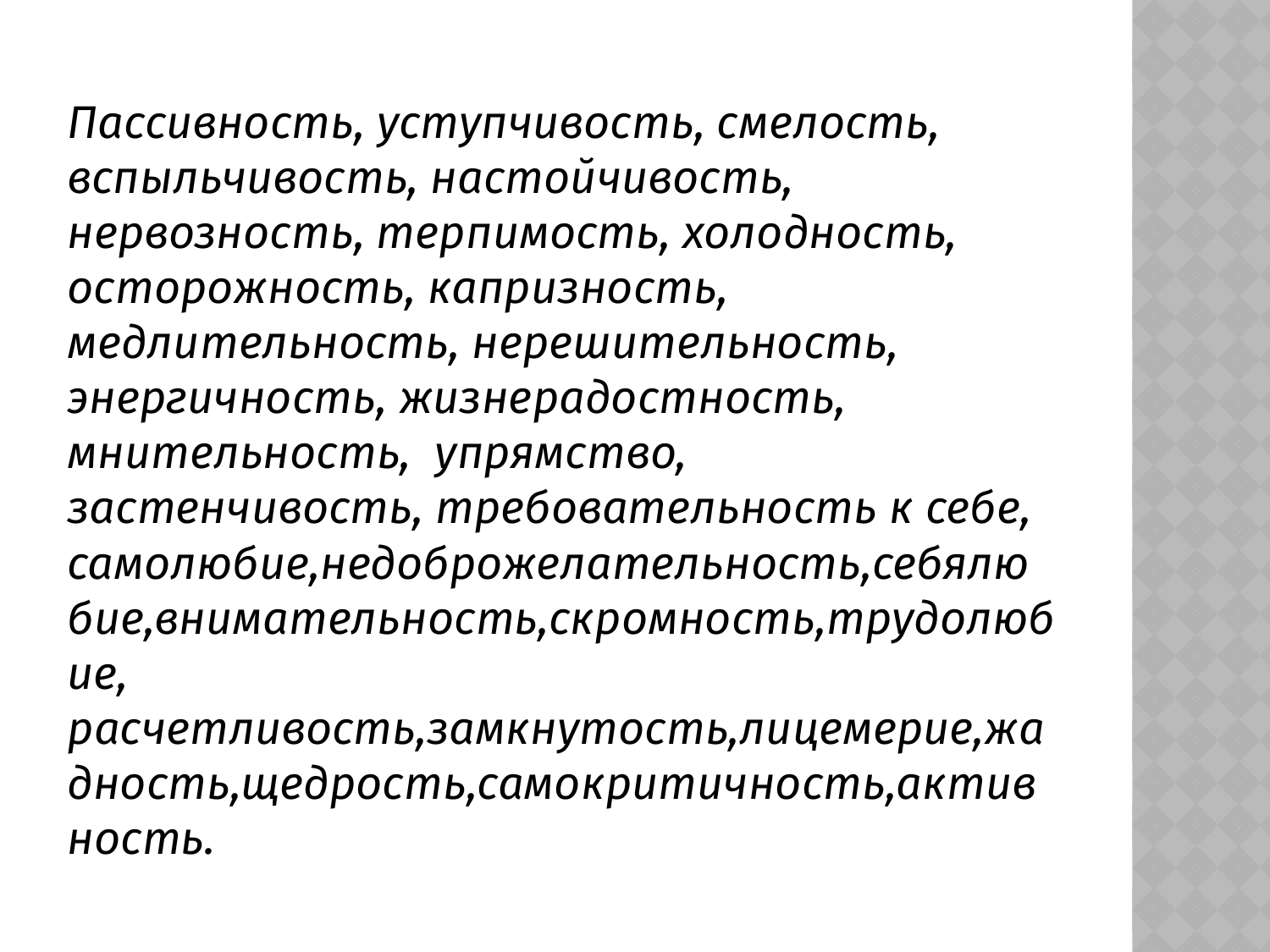

#
Пассивность, уступчивость, смелость, вспыльчивость, настойчивость, нервозность, терпимость, холодность, осторожность, капризность, медлительность, нерешительность, энергичность, жизнерадостность, мнительность,  упрямство, застенчивость, требовательность к себе, самолюбие,недоброжелательность,себялюбие,внимательность,скромность,трудолюбие, расчетливость,замкнутость,лицемерие,жадность,щедрость,самокритичность,активность.